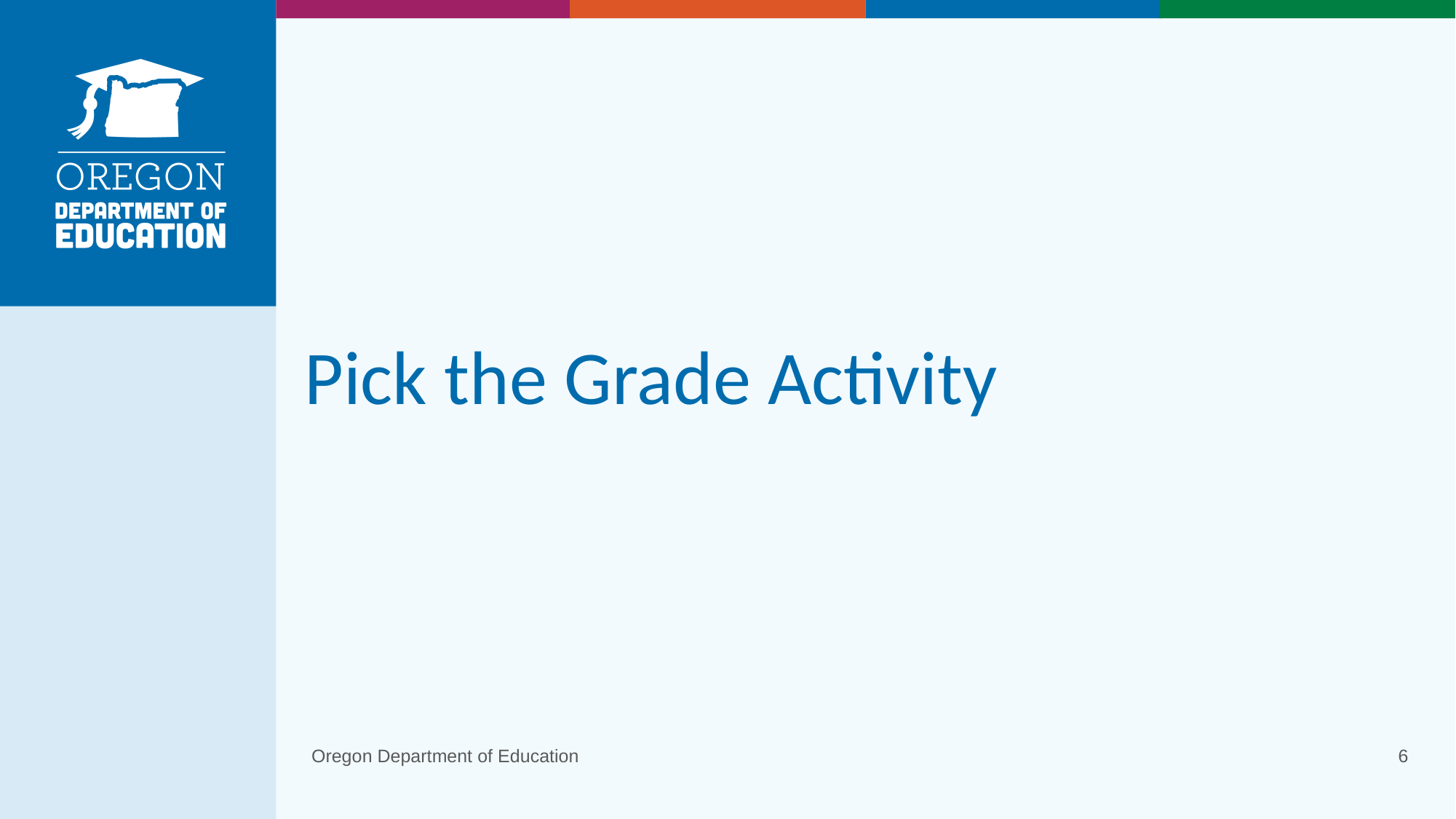

# Pick the Grade Activity
Oregon Department of Education
6